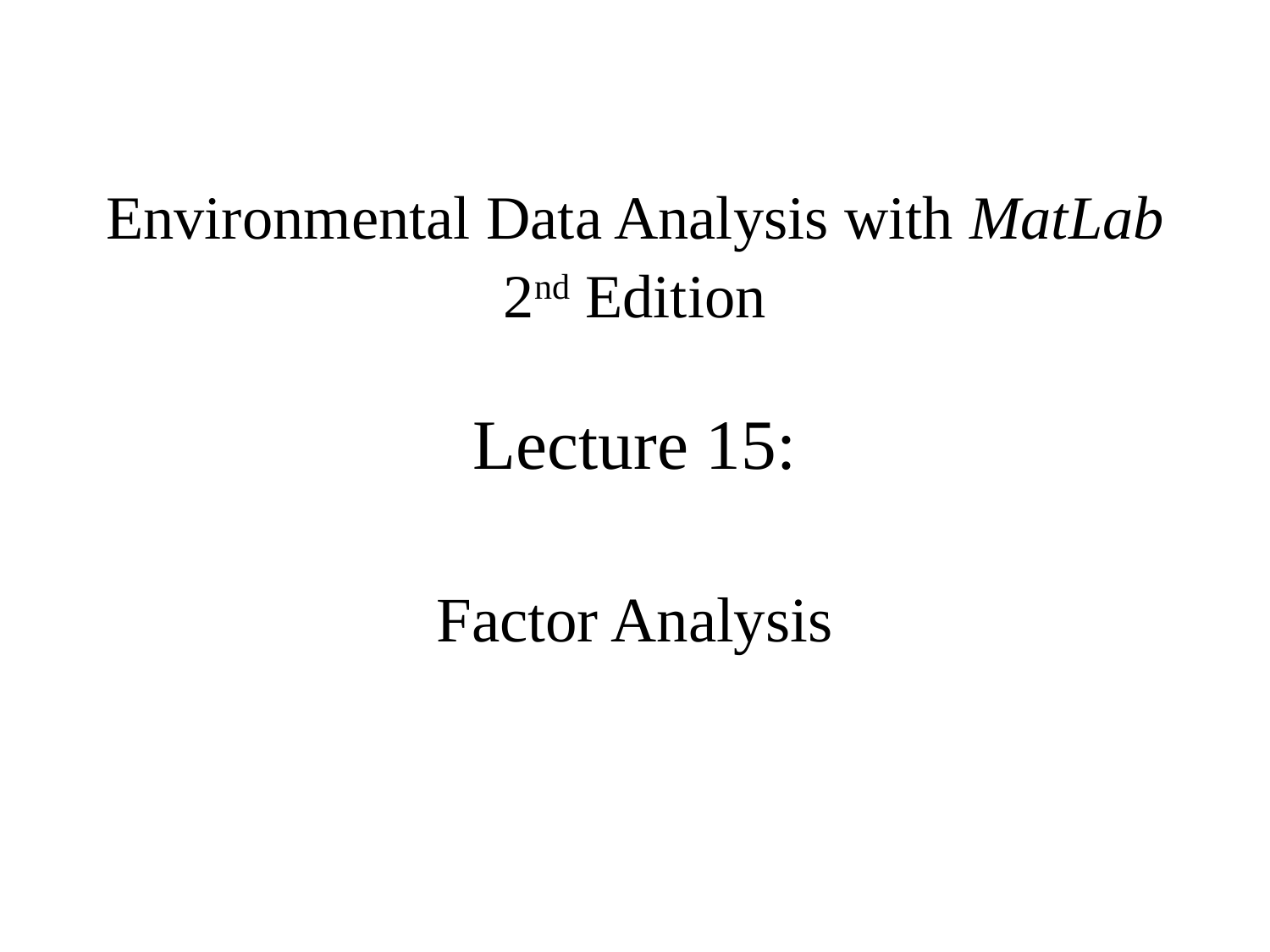

Environmental Data Analysis with MatLab
2nd Edition
Lecture 15:

Factor Analysis